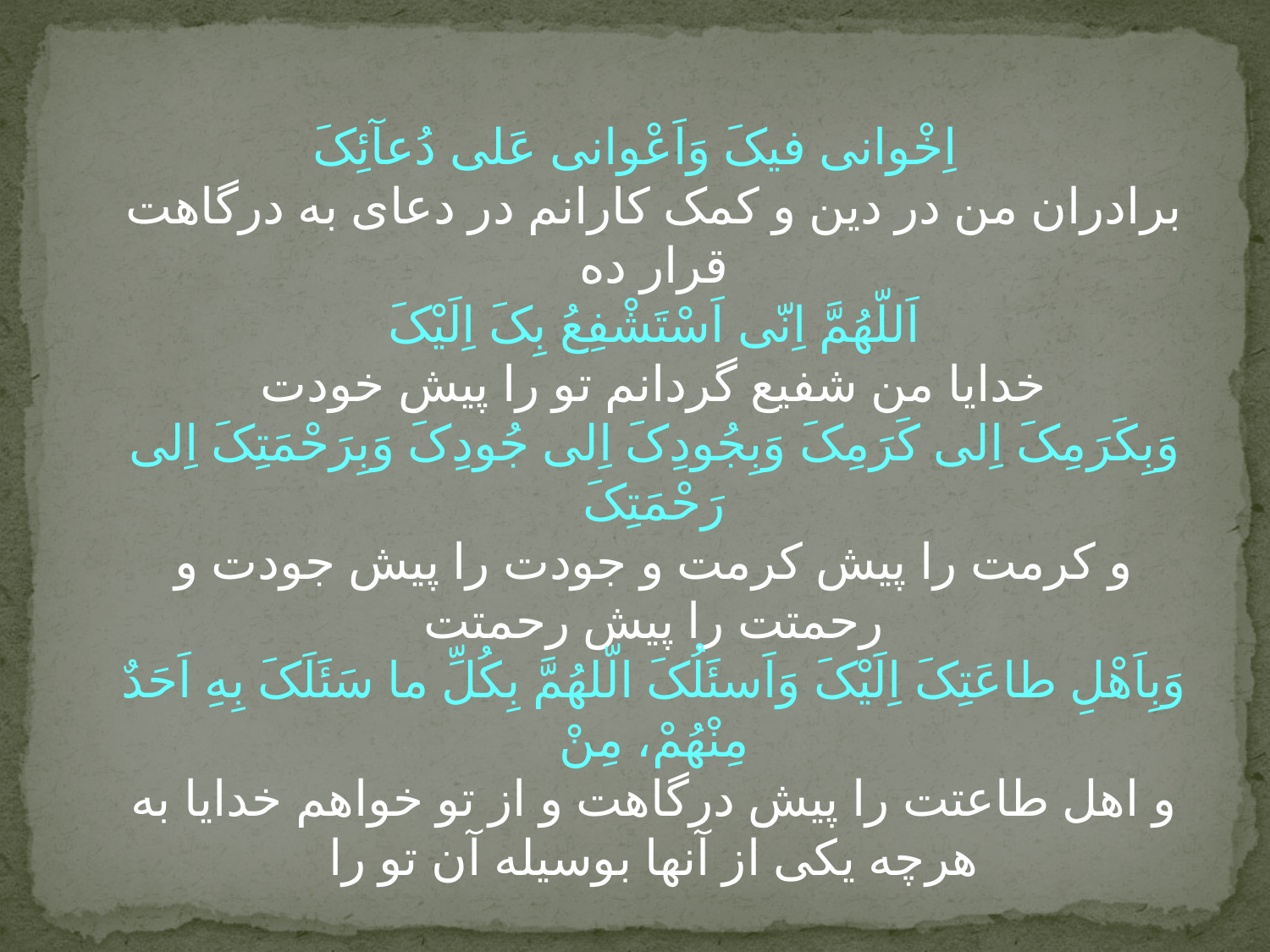

#
اِخْوانى‏ فیکَ وَاَعْوانى‏ عَلى‏ دُعآئِکَ
برادران من در دین و کمک‏ کارانم در دعاى به درگاهت قرار ده
اَللّهُمَّ اِنّى‏ اَسْتَشْفِعُ بِکَ اِلَیْکَ
خدایا من شفیع گردانم تو را پیش خودت‏
وَبِکَرَمِکَ اِلى‏ کَرَمِکَ وَبِجُودِکَ اِلى‏ جُودِکَ وَبِرَحْمَتِکَ اِلى‏ رَحْمَتِکَ
و کرمت را پیش کرمت و جودت را پیش جودت و رحمتت را پیش رحمتت‏
وَبِاَهْلِ طاعَتِکَ اِلَیْکَ وَاَسئَلُکَ الّلهُمَّ بِکُلِّ ما سَئَلَکَ بِهِ اَحَدٌ مِنْهُمْ، مِنْ‏
و اهل طاعتت را پیش درگاهت و از تو خواهم خدایا به هرچه یکى از آنها بوسیله آن تو را